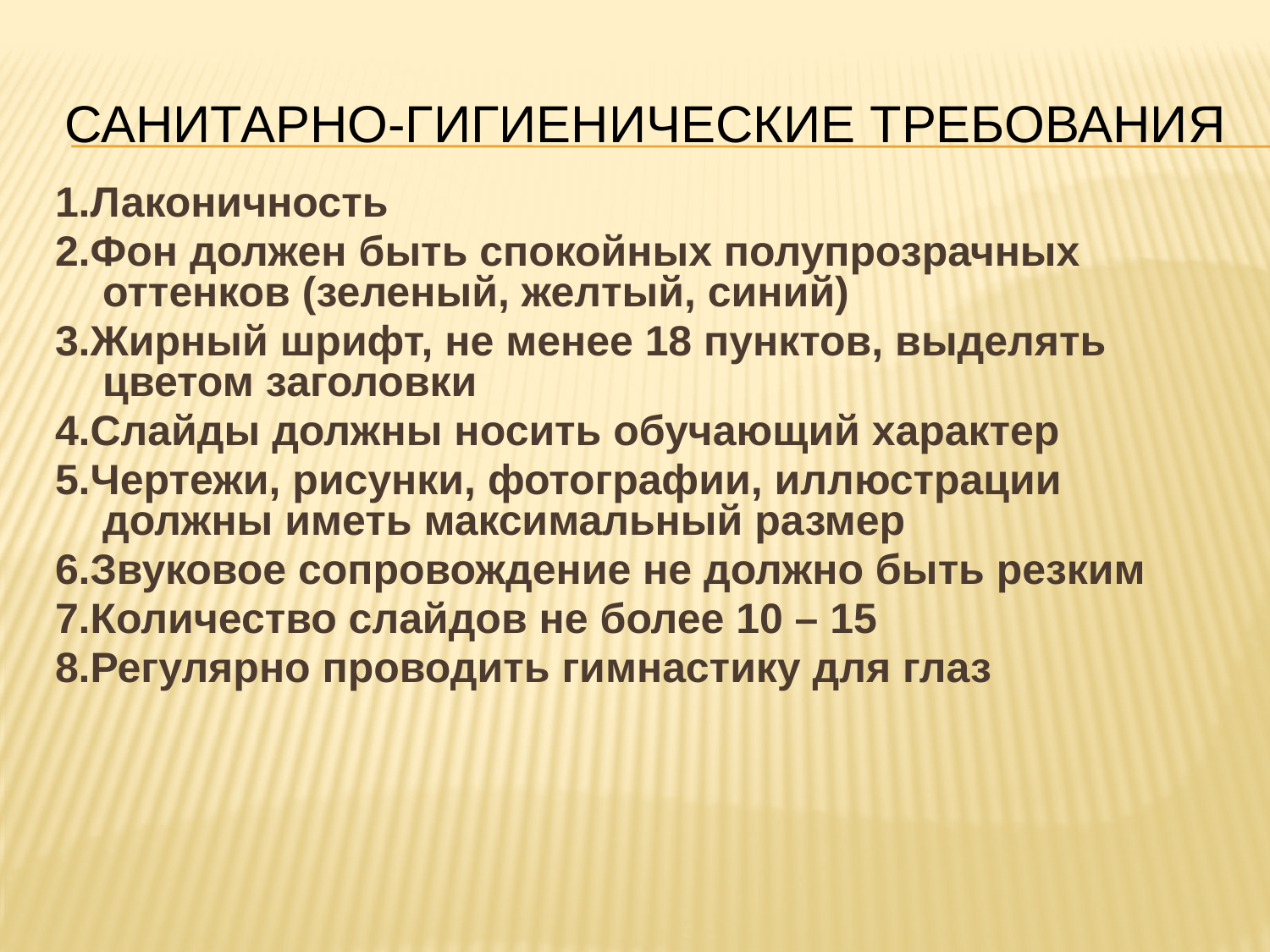

# Санитарно-гигиенические требования
1.Лаконичность
2.Фон должен быть спокойных полупрозрачных оттенков (зеленый, желтый, синий)
3.Жирный шрифт, не менее 18 пунктов, выделять цветом заголовки
4.Слайды должны носить обучающий характер
5.Чертежи, рисунки, фотографии, иллюстрации должны иметь максимальный размер
6.Звуковое сопровождение не должно быть резким
7.Количество слайдов не более 10 – 15
8.Регулярно проводить гимнастику для глаз